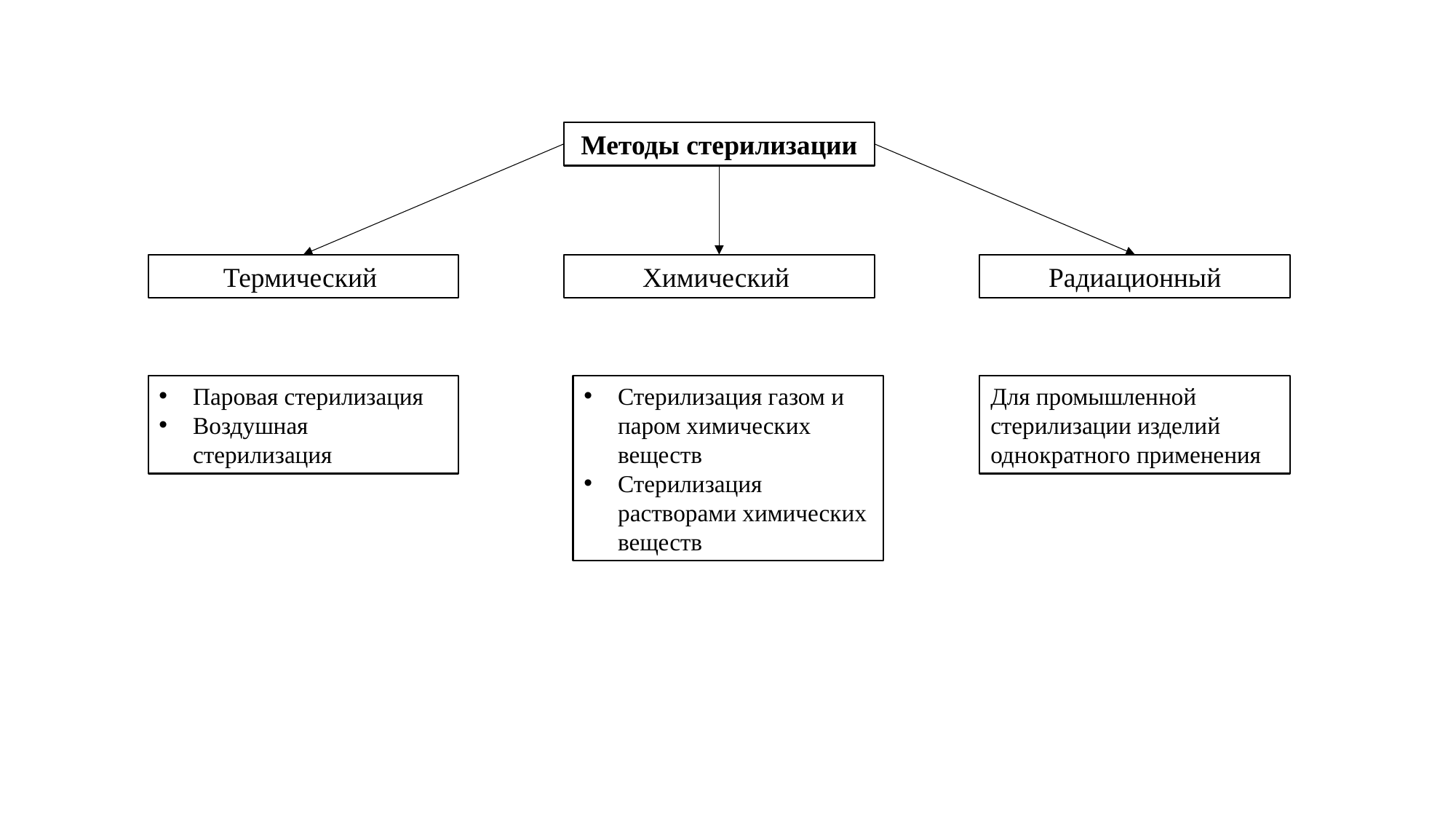

Методы стерилизации
Термический
Химический
Радиационный
Паровая стерилизация
Воздушная стерилизация
Стерилизация газом и паром химических веществ
Стерилизация растворами химических веществ
Для промышленной стерилизации изделий однократного применения